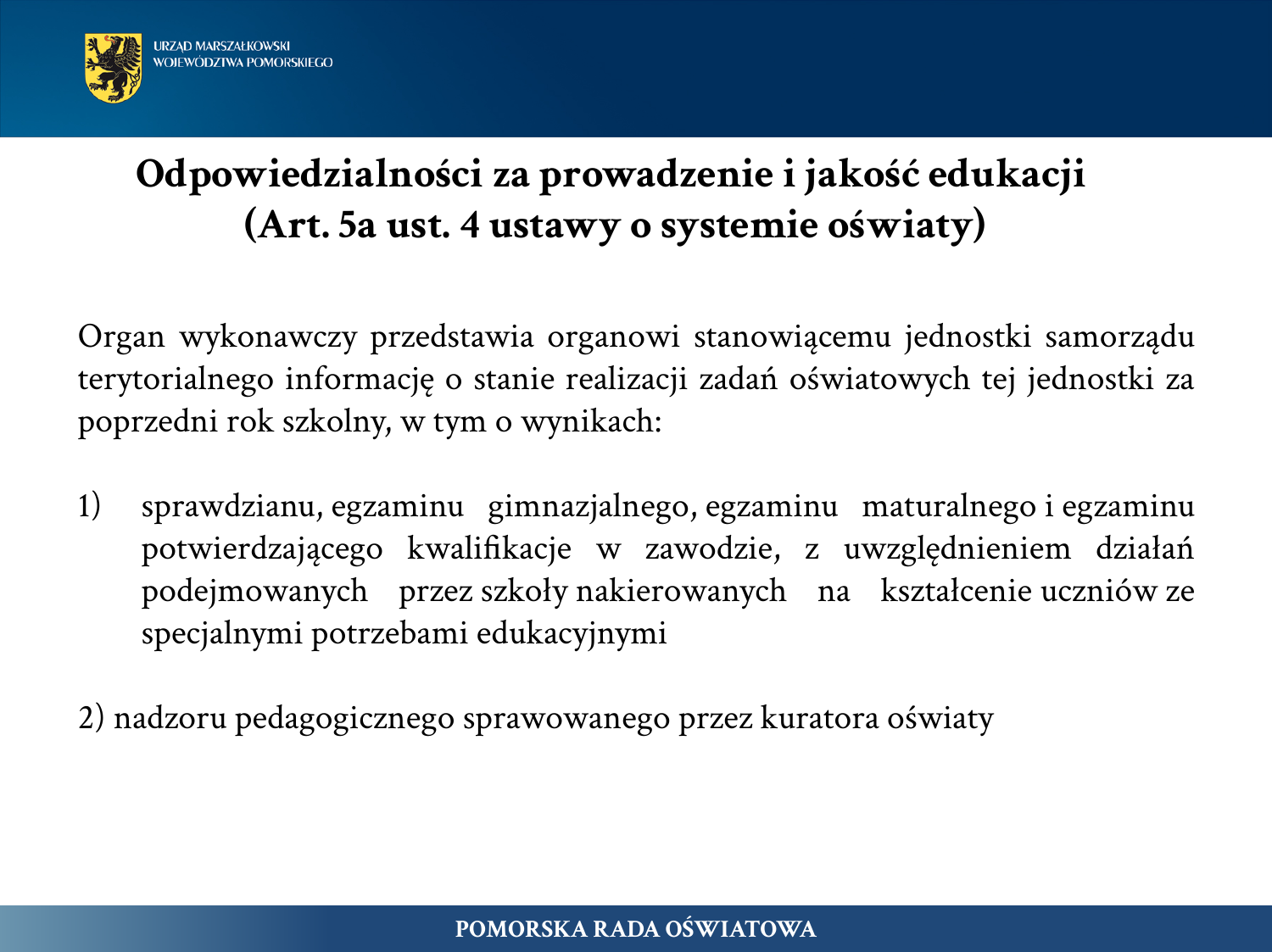

# Odpowiedzialności za prowadzenie i jakość edukacji (Art. 5a ust. 4 ustawy o systemie oświaty)
Organ wykonawczy przedstawia organowi stanowiącemu jednostki samorządu terytorialnego informację o stanie realizacji zadań oświatowych tej jednostki za poprzedni rok szkolny, w tym o wynikach:

sprawdzianu, egzaminu gimnazjalnego, egzaminu maturalnego i egzaminu potwierdzającego kwalifikacje w zawodzie, z uwzględnieniem działań podejmowanych przez szkoły nakierowanych na kształcenie uczniów ze specjalnymi potrzebami edukacyjnymi

2) nadzoru pedagogicznego sprawowanego przez kuratora oświaty

POMORSKA RADA OŚWIATOWA